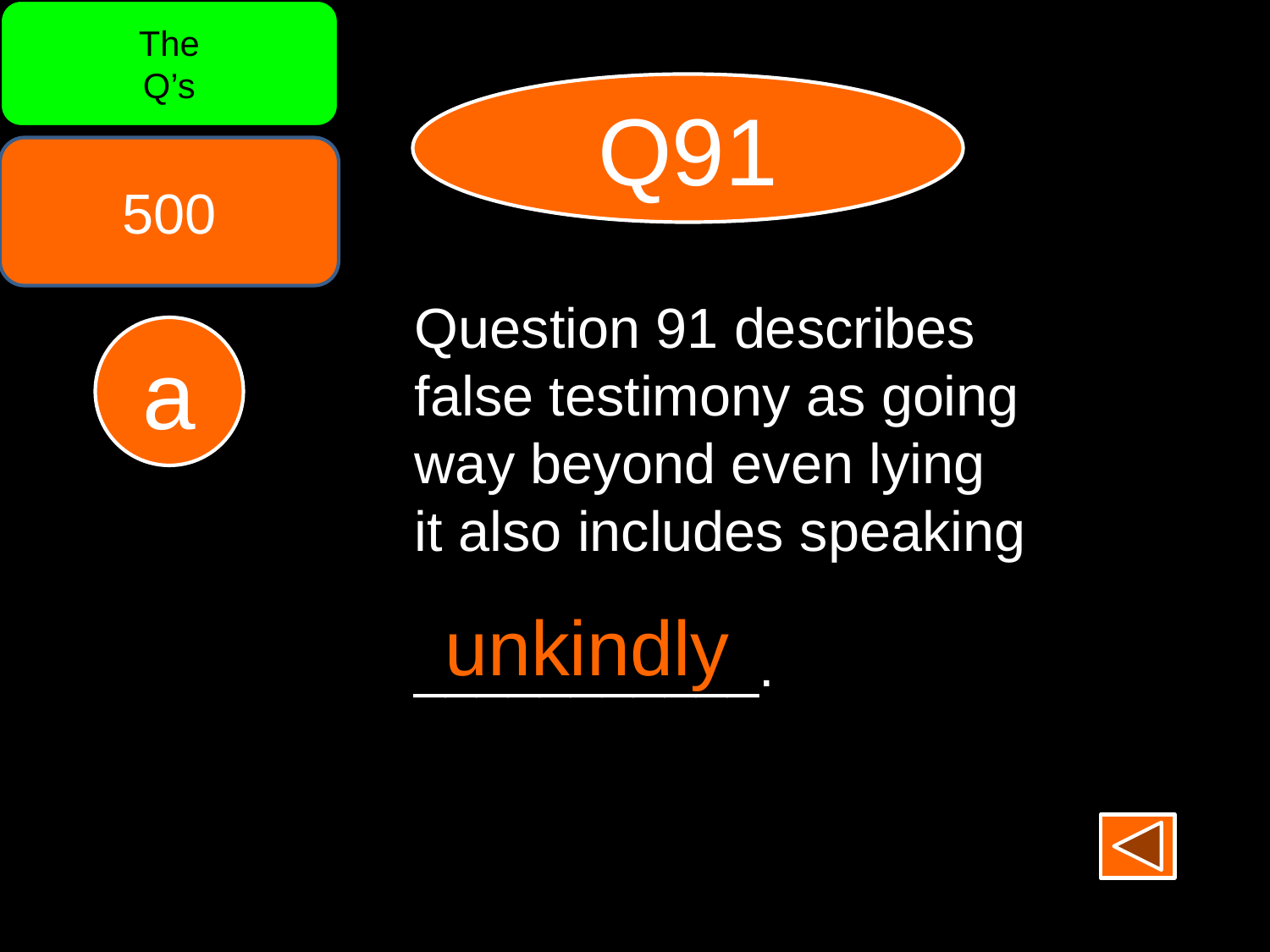

The
Q’s
Q91
500
Question 91 describes
false testimony as going
way beyond even lying
it also includes speaking

___________.
a
unkindly